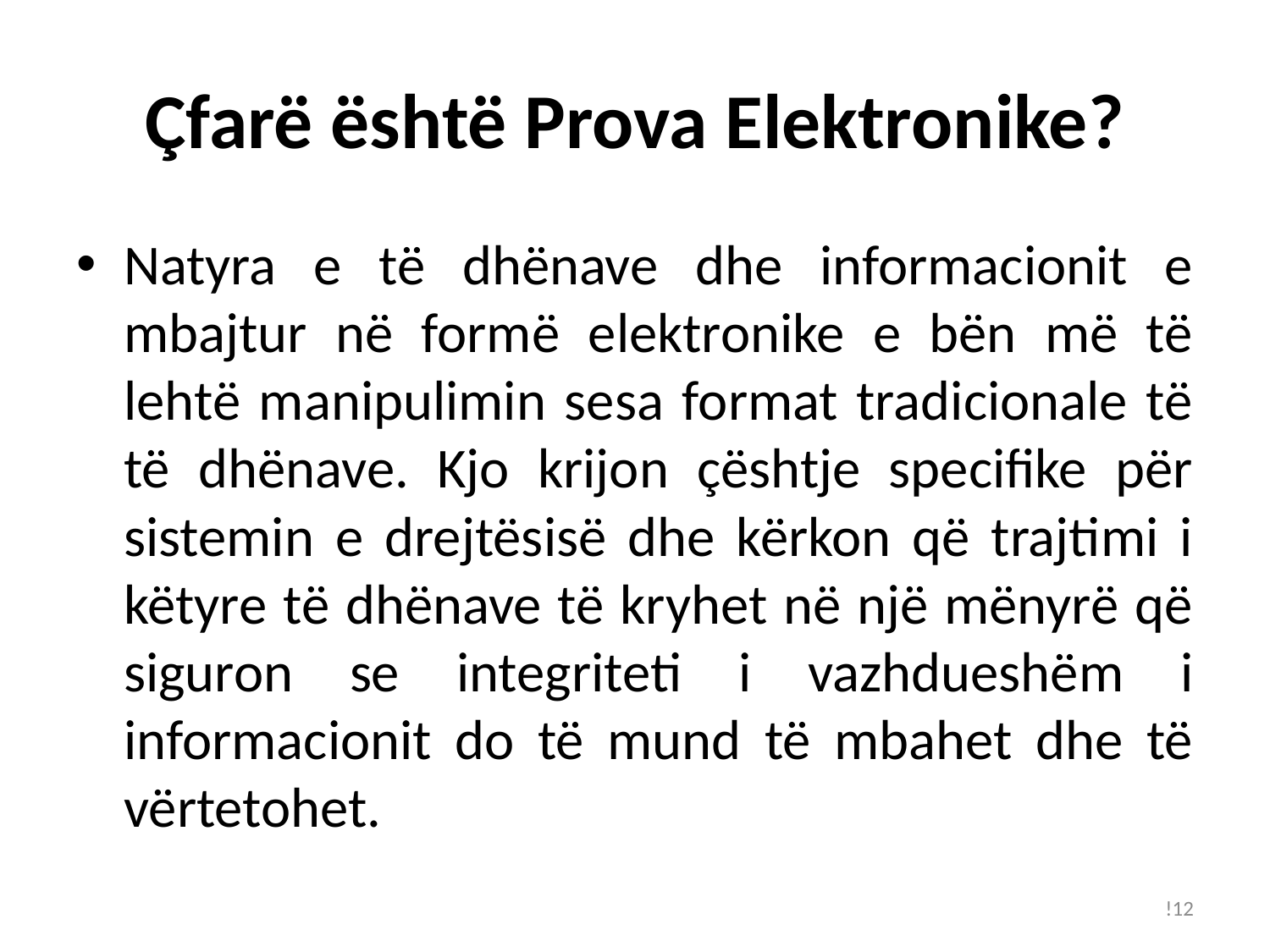

# Çfarë është Prova Elektronike?
Natyra e të dhënave dhe informacionit e mbajtur në formë elektronike e bën më të lehtë manipulimin sesa format tradicionale të të dhënave. Kjo krijon çështje specifike për sistemin e drejtësisë dhe kërkon që trajtimi i këtyre të dhënave të kryhet në një mënyrë që siguron se integriteti i vazhdueshëm i informacionit do të mund të mbahet dhe të vërtetohet.

!12